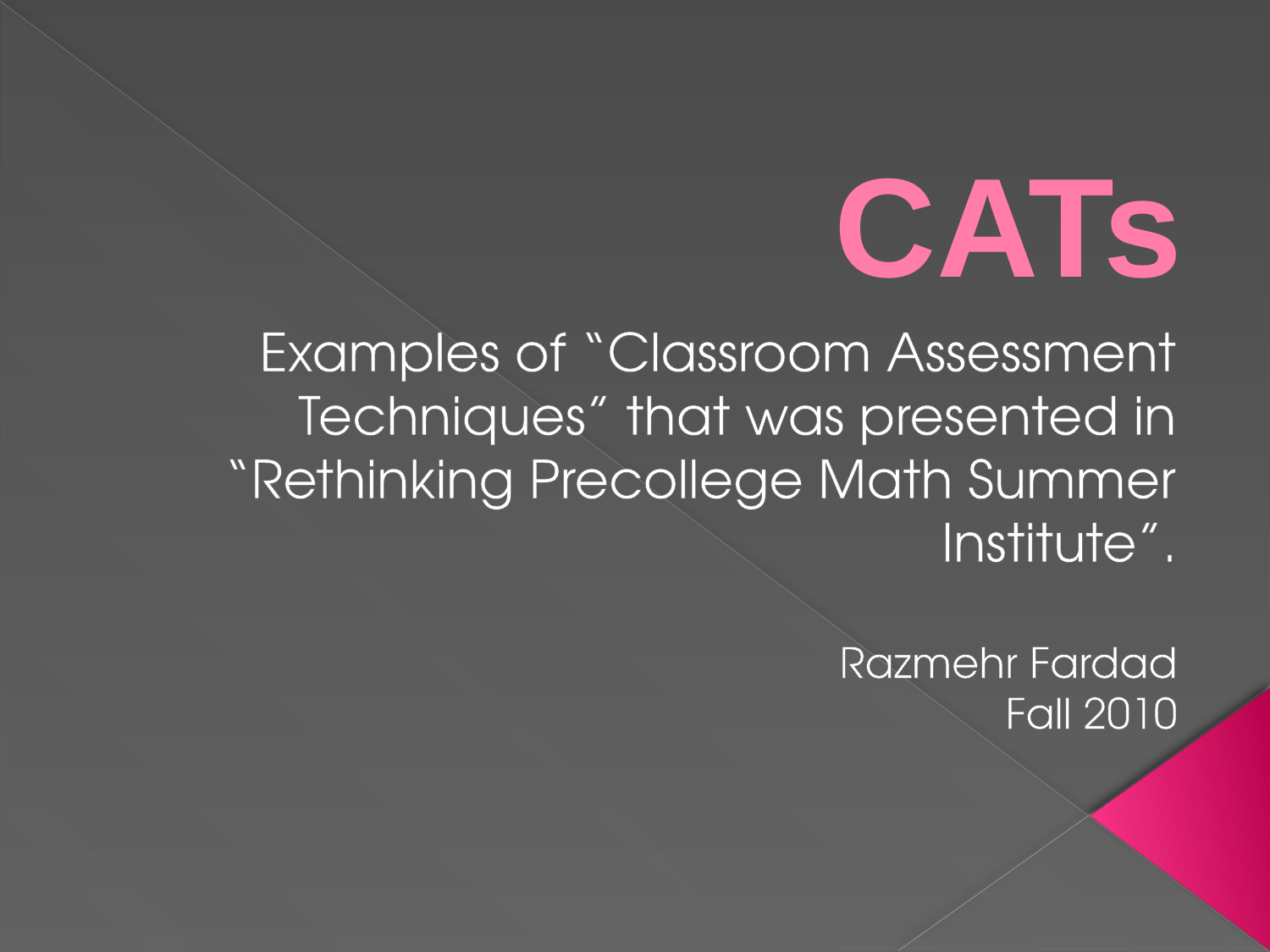

# CATs
Examples of “Classroom Assessment Techniques” that was presented in “Rethinking Precollege Math Summer Institute”.

Razmehr Fardad
Fall 2010